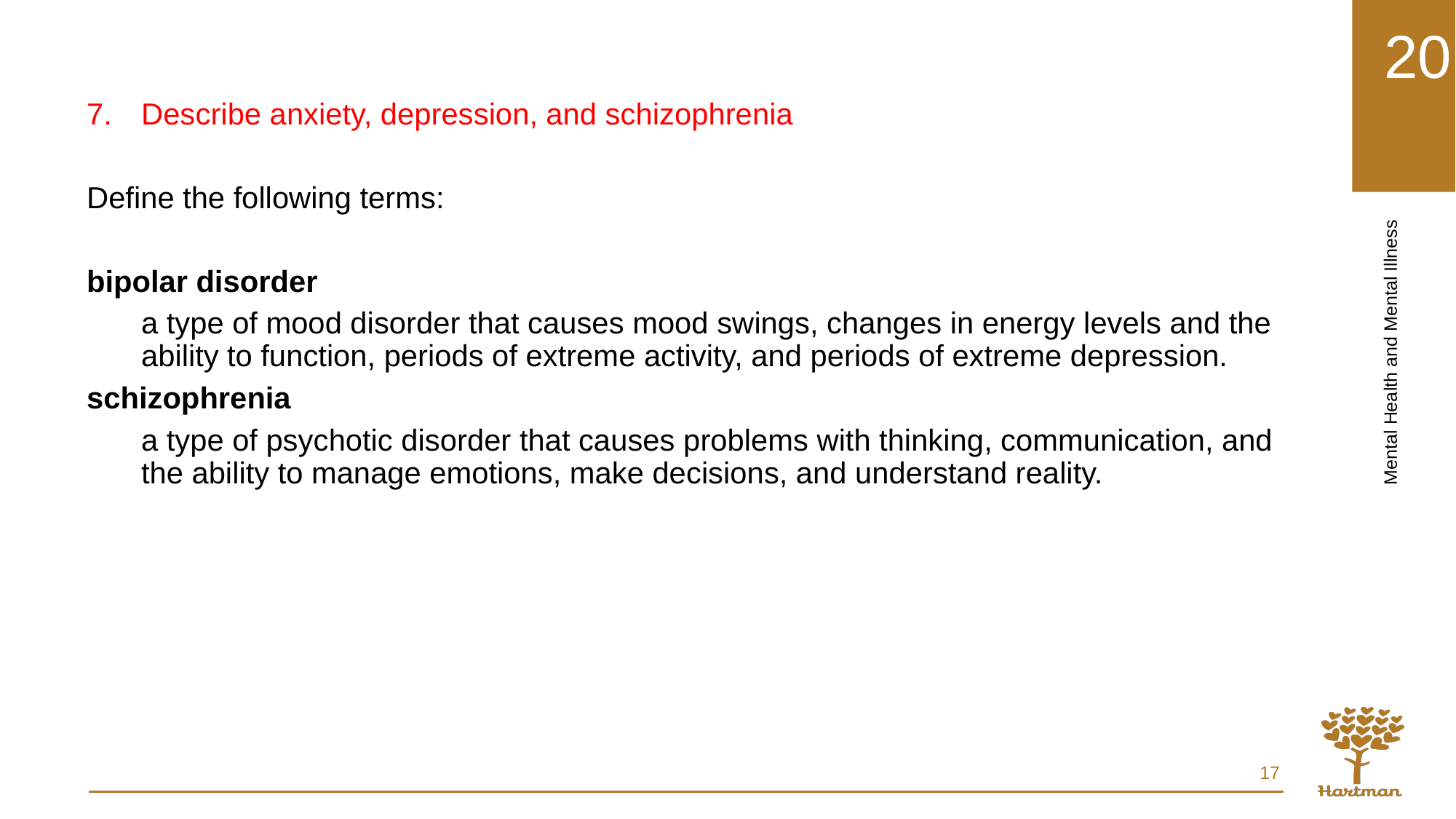

Describe anxiety, depression, and schizophrenia

Define the following terms:

bipolar disorder
a type of mood disorder that causes mood swings, changes in energy levels and the ability to function, periods of extreme activity, and periods of extreme depression.
schizophrenia
a type of psychotic disorder that causes problems with thinking, communication, and the ability to manage emotions, make decisions, and understand reality.

17